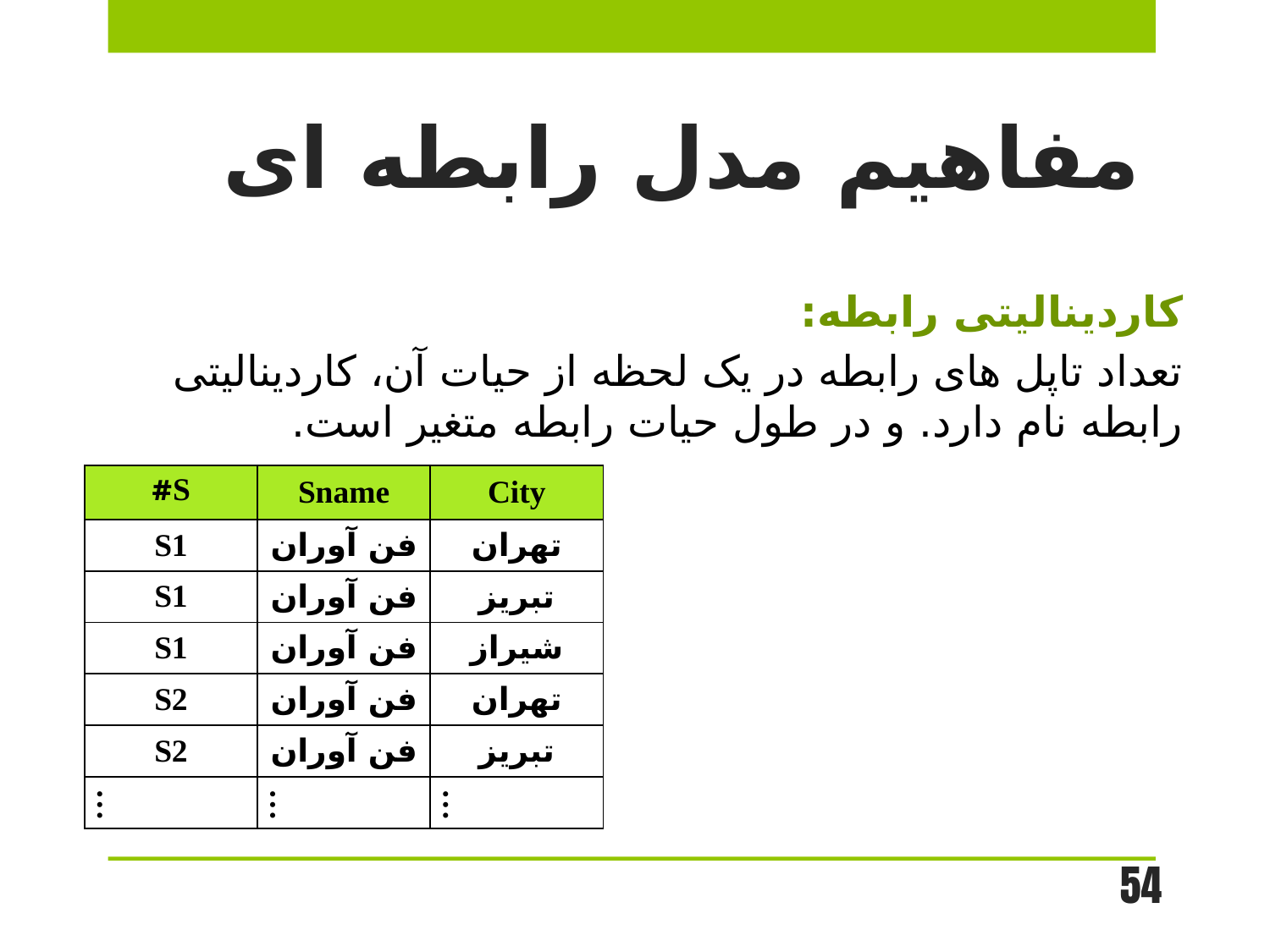

# مفاهیم مدل رابطه ای
کاردینالیتی رابطه:
تعداد تاپل های رابطه در یک لحظه از حیات آن، کاردینالیتی رابطه نام دارد. و در طول حیات رابطه متغیر است.
| S# | Sname | City |
| --- | --- | --- |
| S1 | فن آوران | تهران |
| S1 | فن آوران | تبریز |
| S1 | فن آوران | شیراز |
| S2 | فن آوران | تهران |
| S2 | فن آوران | تبریز |
| … | … | … |
54